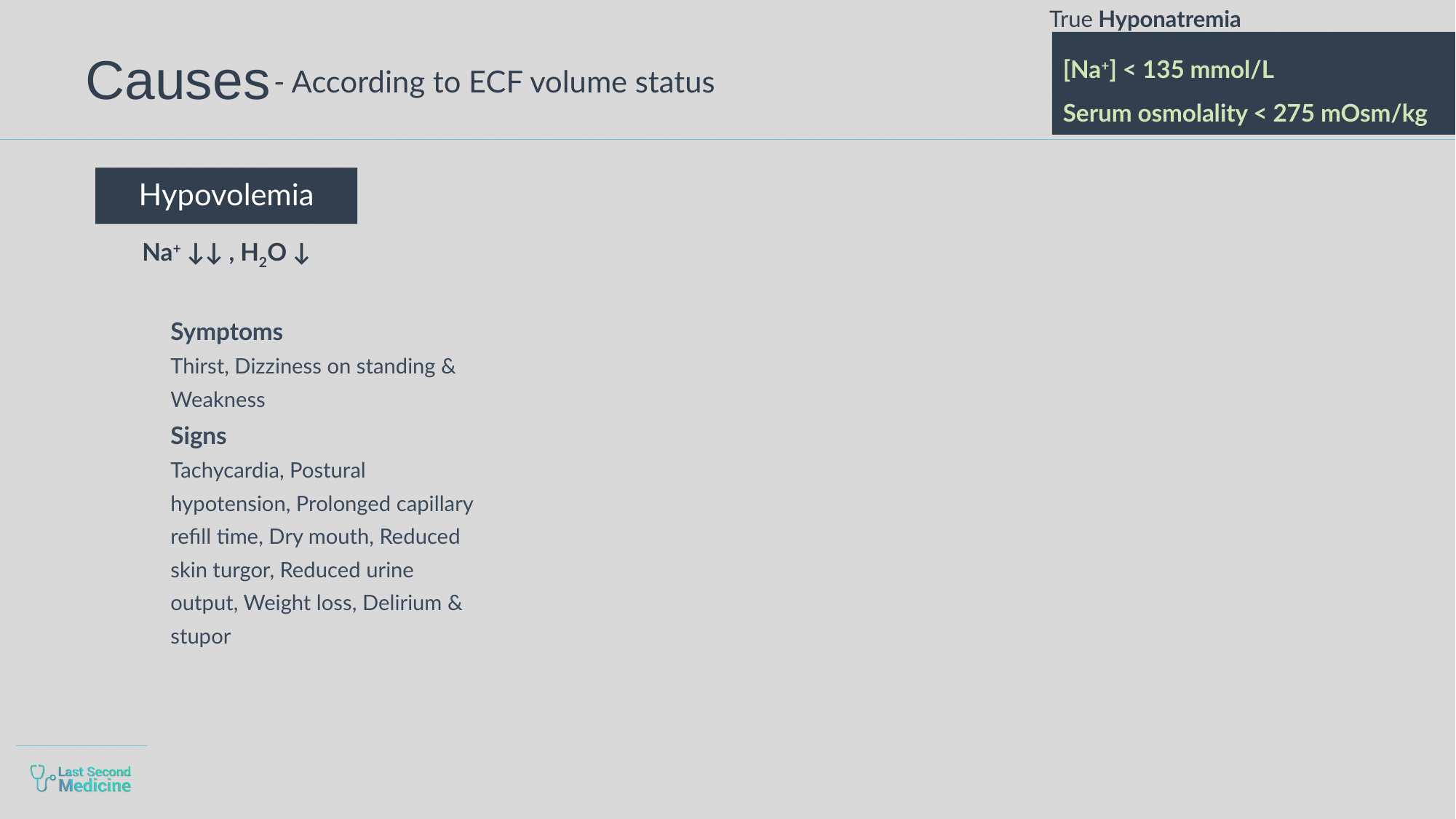

True Hyponatremia
# Causes
[Na+] < 135 mmol/L
Serum osmolality < 275 mOsm/kg
- According to ECF volume status
Hypovolemia
Na+ ↓↓ , H2O ↓
Symptoms
Thirst, Dizziness on standing & Weakness
Signs
Tachycardia, Postural hypotension, Prolonged capillary refill time, Dry mouth, Reduced skin turgor, Reduced urine output, Weight loss, Delirium & stupor